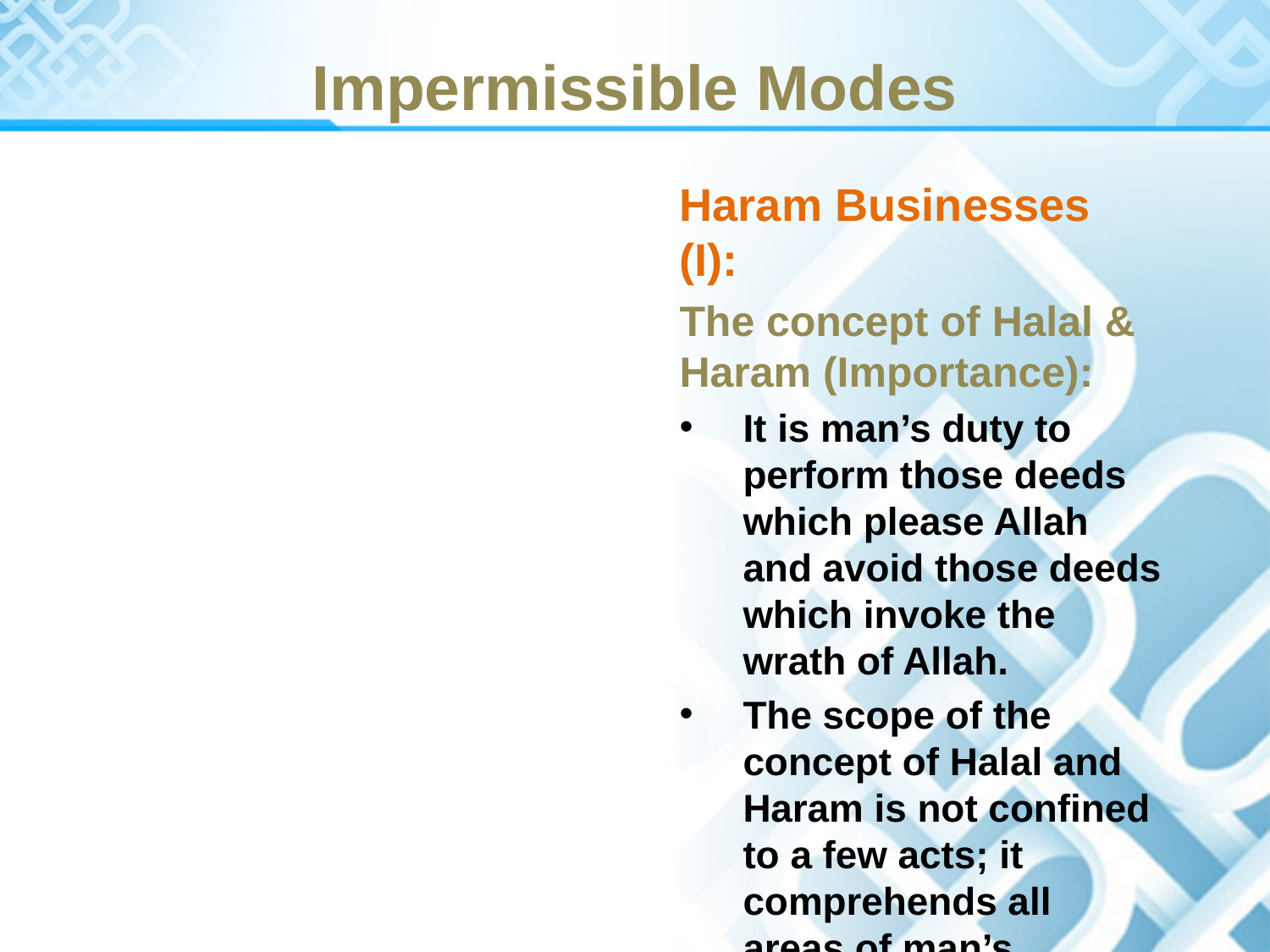

Impermissible Modes
Haram Businesses (I):
The concept of Halal & Haram (Importance):
It is man’s duty to perform those deeds which please Allah and avoid those deeds which invoke the wrath of Allah.
The scope of the concept of Halal and Haram is not confined to a few acts; it comprehends all areas of man’s individual and collective life.